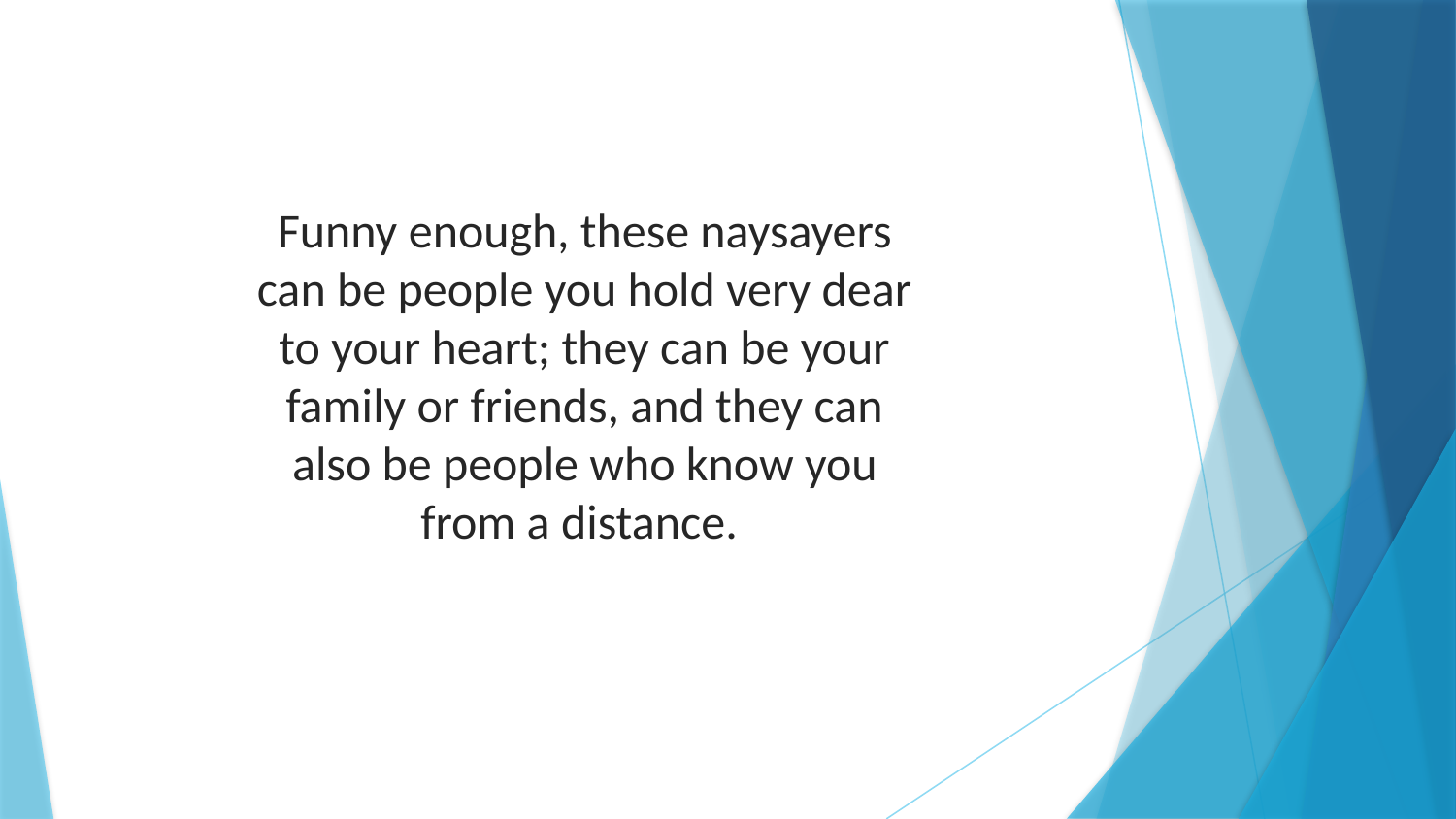

Funny enough, these naysayers can be people you hold very dear to your heart; they can be your family or friends, and they can also be people who know you from a distance.